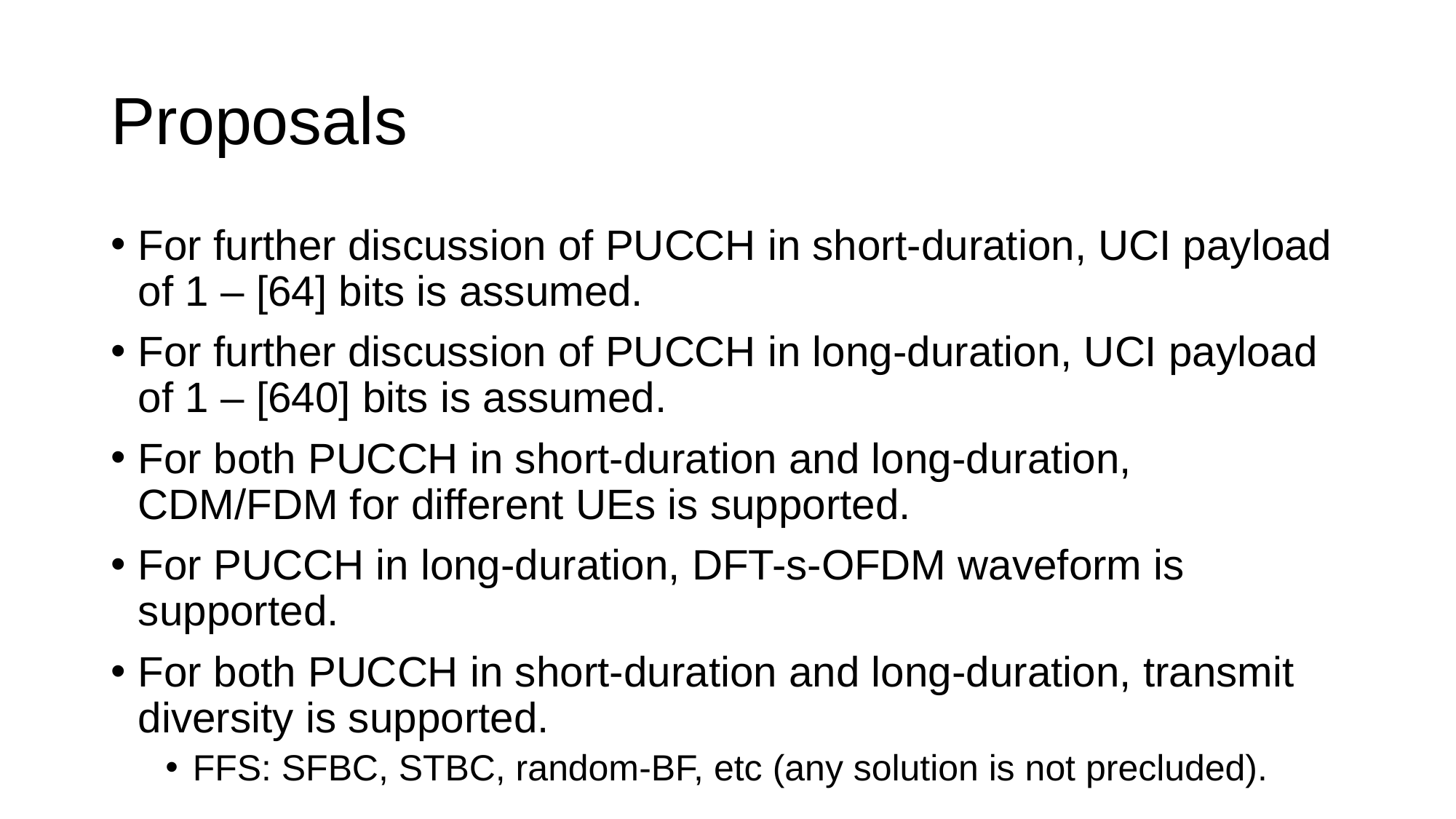

# Proposals
For further discussion of PUCCH in short-duration, UCI payload of 1 – [64] bits is assumed.
For further discussion of PUCCH in long-duration, UCI payload of 1 – [640] bits is assumed.
For both PUCCH in short-duration and long-duration, CDM/FDM for different UEs is supported.
For PUCCH in long-duration, DFT-s-OFDM waveform is supported.
For both PUCCH in short-duration and long-duration, transmit diversity is supported.
FFS: SFBC, STBC, random-BF, etc (any solution is not precluded).